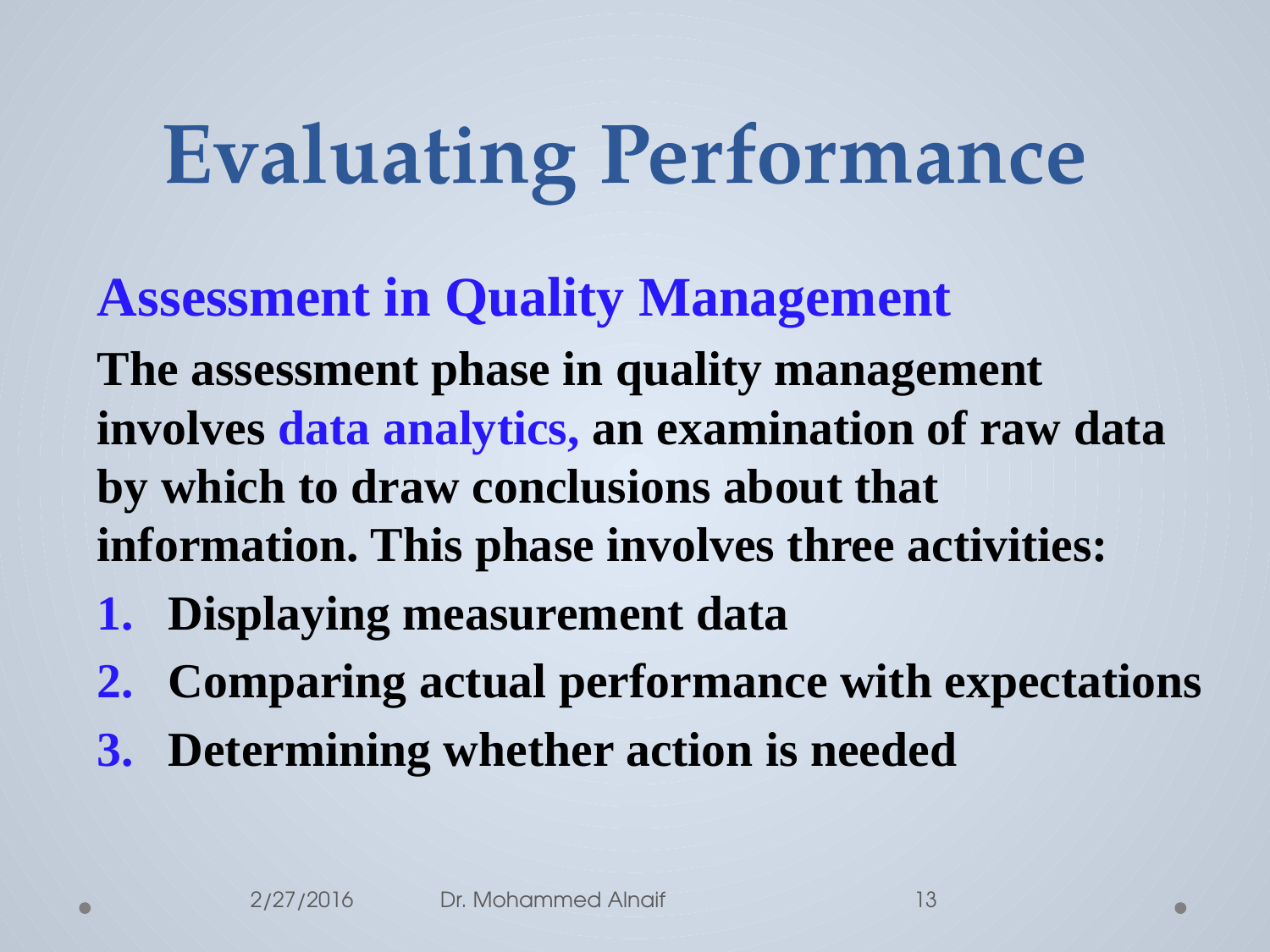

# Evaluating Performance
Assessment in Quality Management
The assessment phase in quality management involves data analytics, an examination of raw data by which to draw conclusions about that information. This phase involves three activities:
Displaying measurement data
Comparing actual performance with expectations
Determining whether action is needed
2/27/2016
Dr. Mohammed Alnaif
13